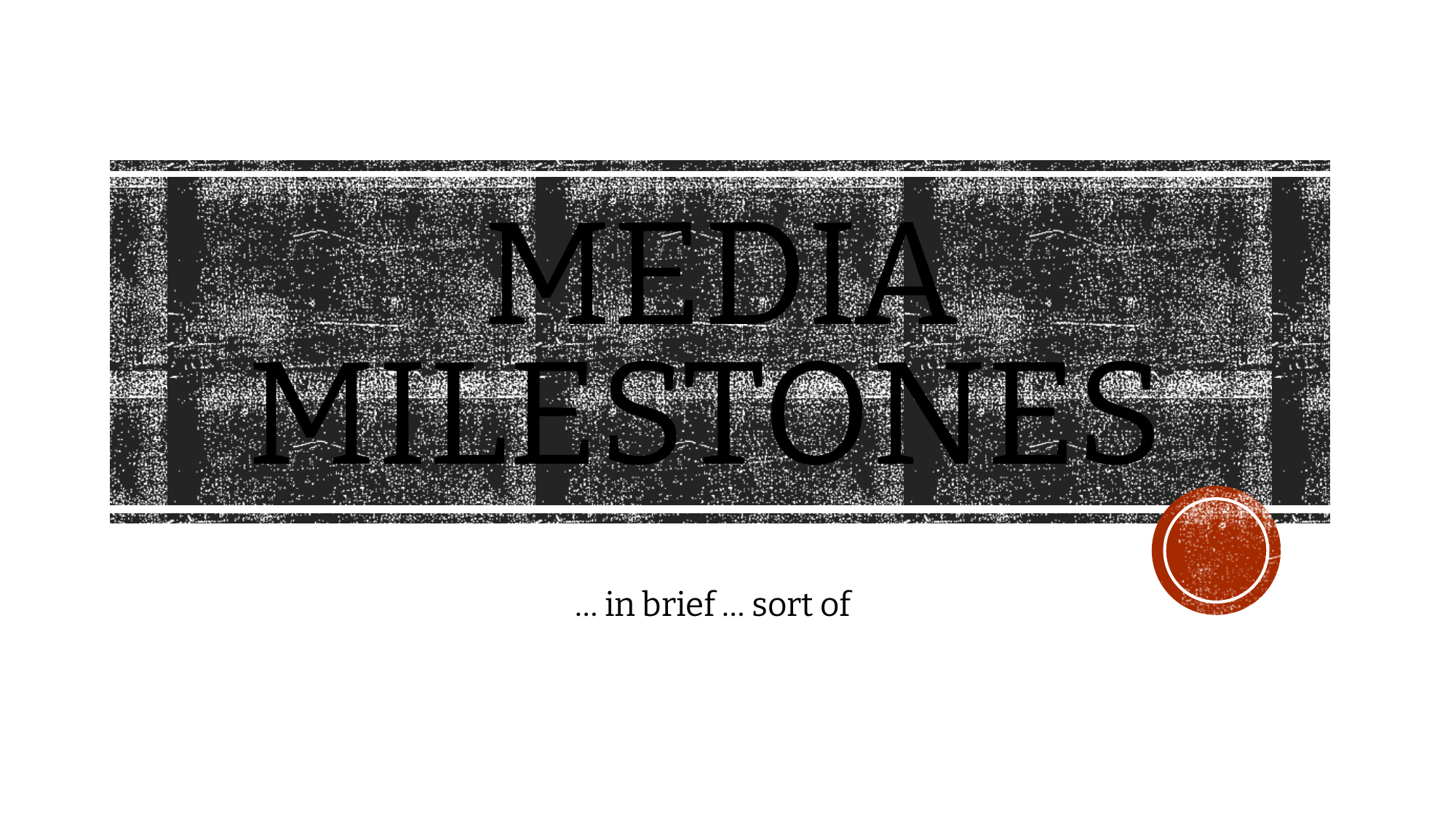

# Media Milestones

				… in brief … sort of